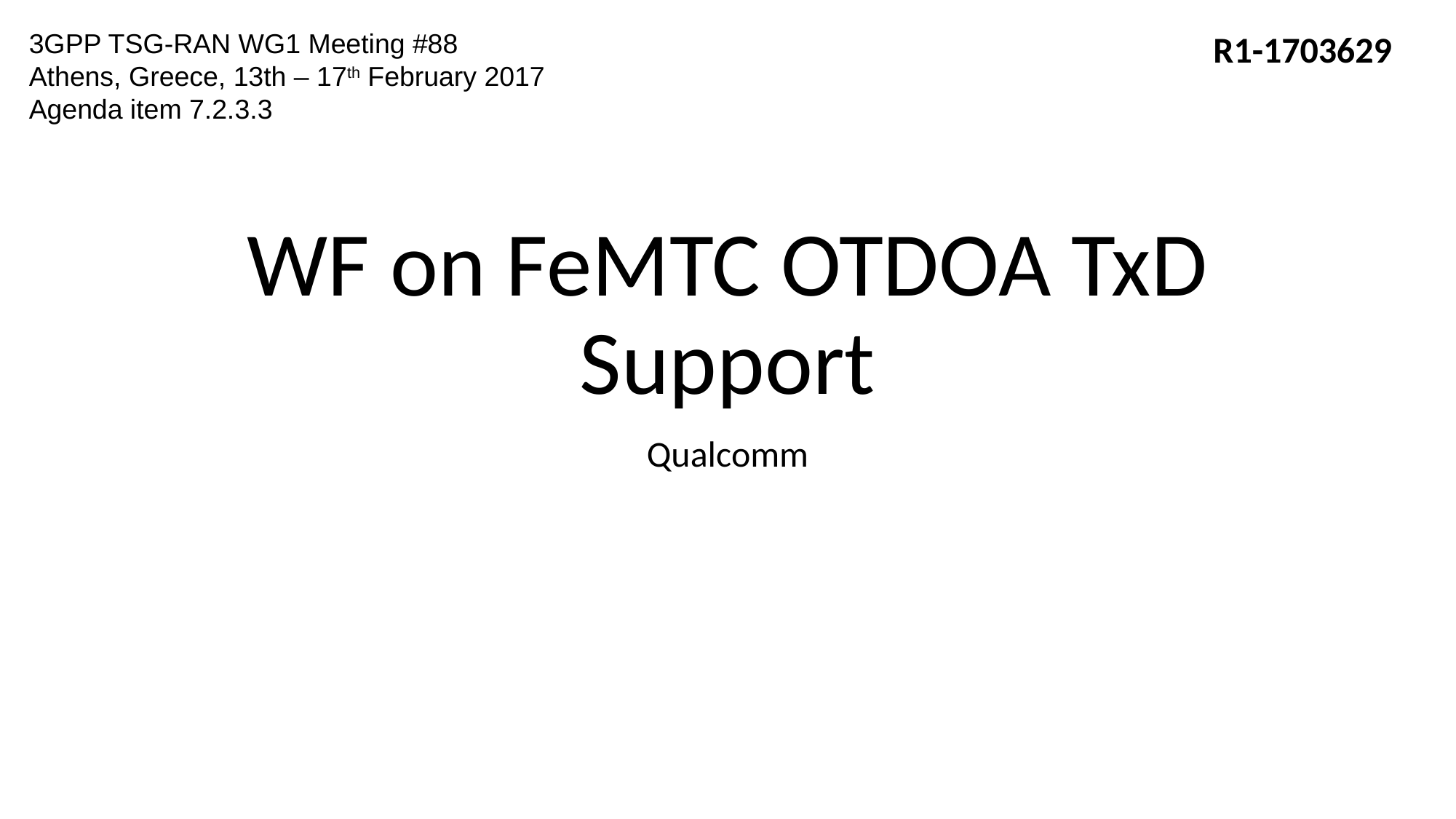

3GPP TSG-RAN WG1 Meeting #88
Athens, Greece, 13th – 17th February 2017
Agenda item 7.2.3.3
R1-1703629
# WF on FeMTC OTDOA TxD Support
Qualcomm